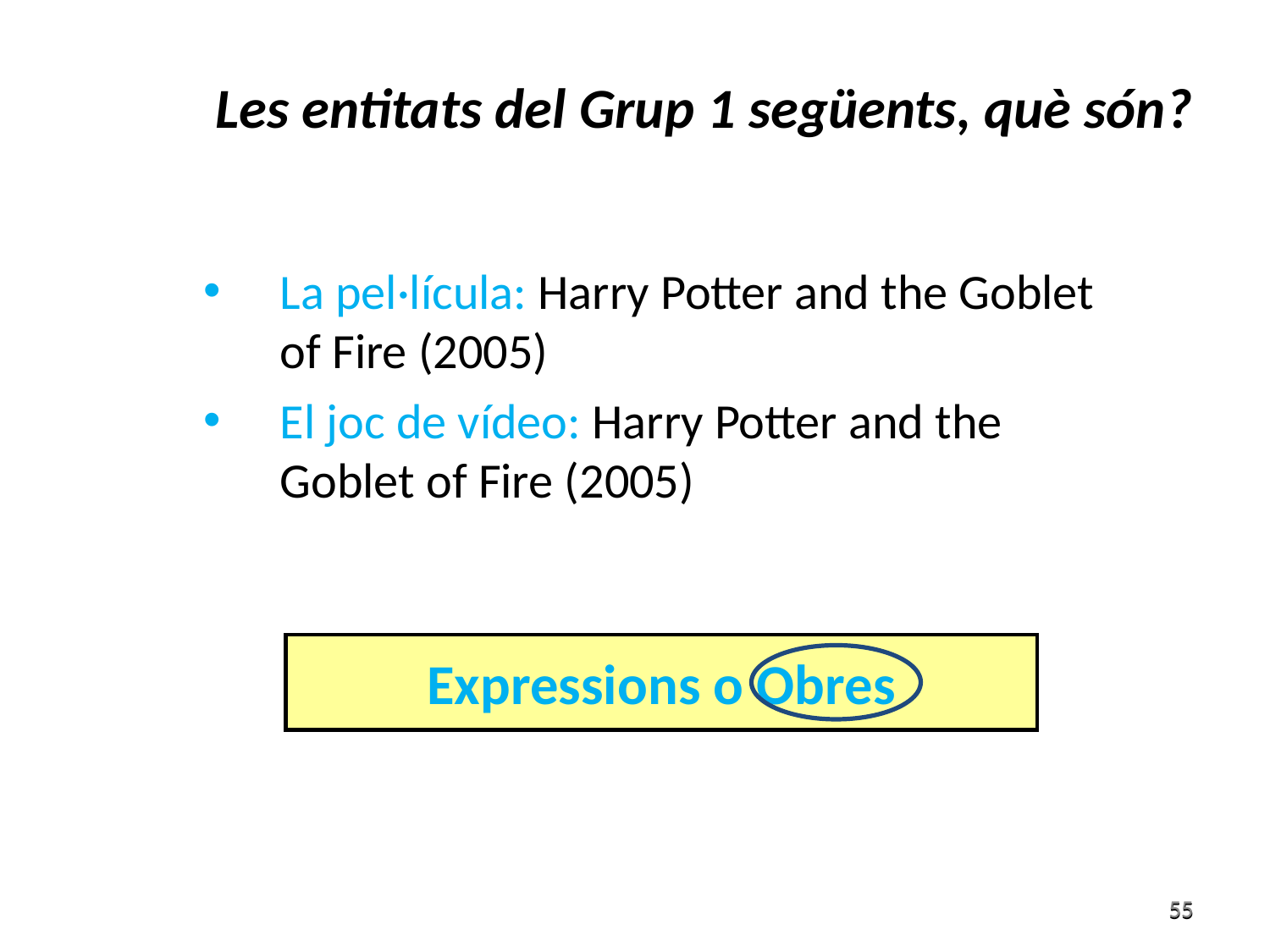

Les entitats del Grup 1 següents, què són?
La pel·lícula: Harry Potter and the Goblet of Fire (2005)
El joc de vídeo: Harry Potter and the Goblet of Fire (2005)
Expressions o Obres

55
55